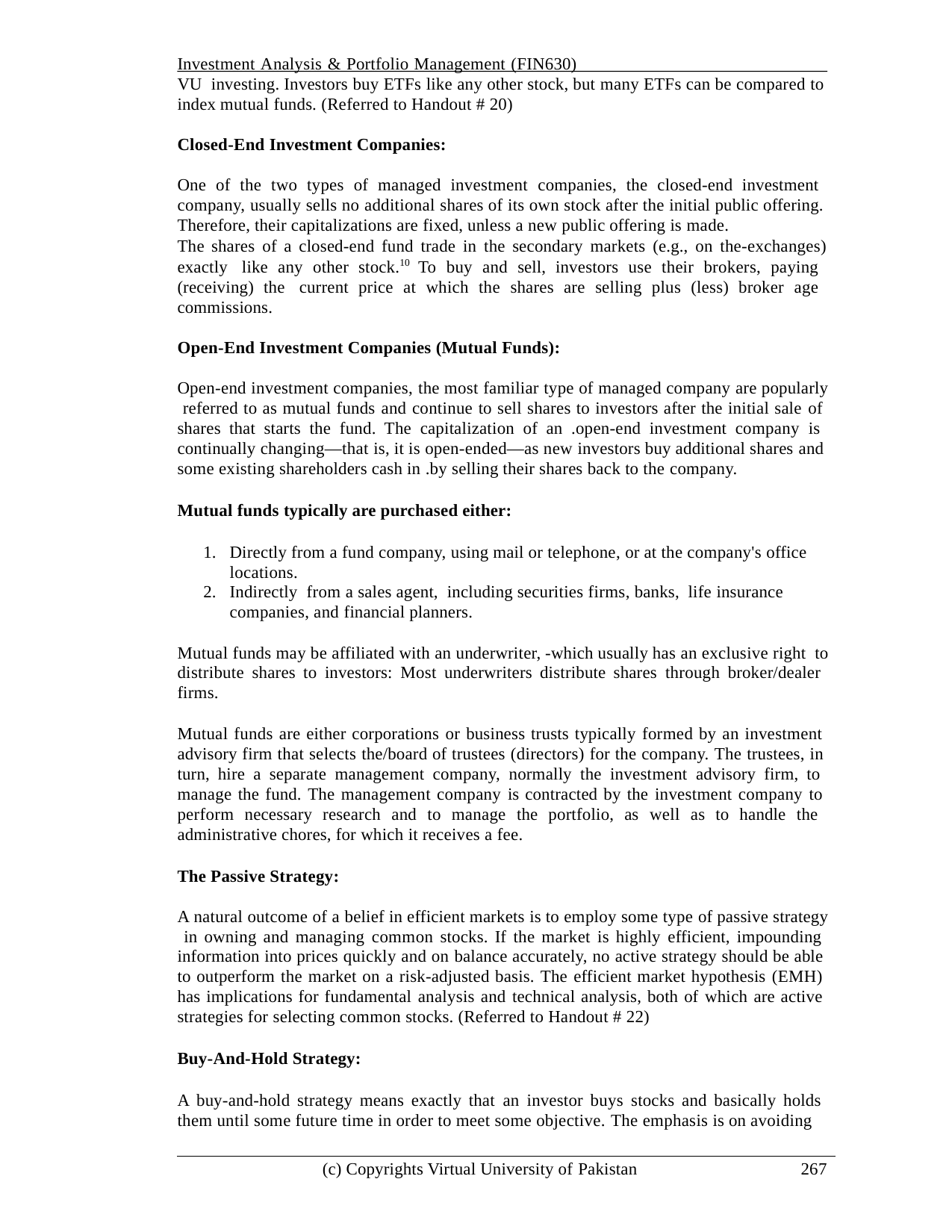

Investment Analysis & Portfolio Management (FIN630)	VU  investing. Investors buy ETFs like any other stock, but many ETFs can be compared to  index mutual funds. (Referred to Handout # 20)

Closed-End Investment Companies:

One of the two types of managed investment companies, the closed-end investment  company, usually sells no additional shares of its own stock after the initial public offering.  Therefore, their capitalizations are fixed, unless a new public offering is made.
The shares of a closed-end fund trade in the secondary markets (e.g., on the-exchanges)
exactly like any other stock.10 To buy and sell, investors use their brokers, paying  (receiving) the current price at which the shares are selling plus (less) broker age  commissions.

Open-End Investment Companies (Mutual Funds):

Open-end investment companies, the most familiar type of managed company are popularly  referred to as mutual funds and continue to sell shares to investors after the initial sale of  shares that starts the fund. The capitalization of an .open-end investment company is  continually changing—that is, it is open-ended—as new investors buy additional shares and  some existing shareholders cash in .by selling their shares back to the company.

Mutual funds typically are purchased either:

Directly from a fund company, using mail or telephone, or at the company's office  locations.
Indirectly from a sales agent, including securities firms, banks, life insurance
companies, and financial planners.

Mutual funds may be affiliated with an underwriter, -which usually has an exclusive right  to distribute shares to investors: Most underwriters distribute shares through broker/dealer  firms.

Mutual funds are either corporations or business trusts typically formed by an investment  advisory firm that selects the/board of trustees (directors) for the company. The trustees, in  turn, hire a separate management company, normally the investment advisory firm, to  manage the fund. The management company is contracted by the investment company to  perform necessary research and to manage the portfolio, as well as to handle the  administrative chores, for which it receives a fee.

The Passive Strategy:

A natural outcome of a belief in efficient markets is to employ some type of passive strategy  in owning and managing common stocks. If the market is highly efficient, impounding  information into prices quickly and on balance accurately, no active strategy should be able  to outperform the market on a risk-adjusted basis. The efficient market hypothesis (EMH)  has implications for fundamental analysis and technical analysis, both of which are active  strategies for selecting common stocks. (Referred to Handout # 22)

Buy-And-Hold Strategy:

A buy-and-hold strategy means exactly that an investor buys stocks and basically holds  them until some future time in order to meet some objective. The emphasis is on avoiding

(c) Copyrights Virtual University of Pakistan
267